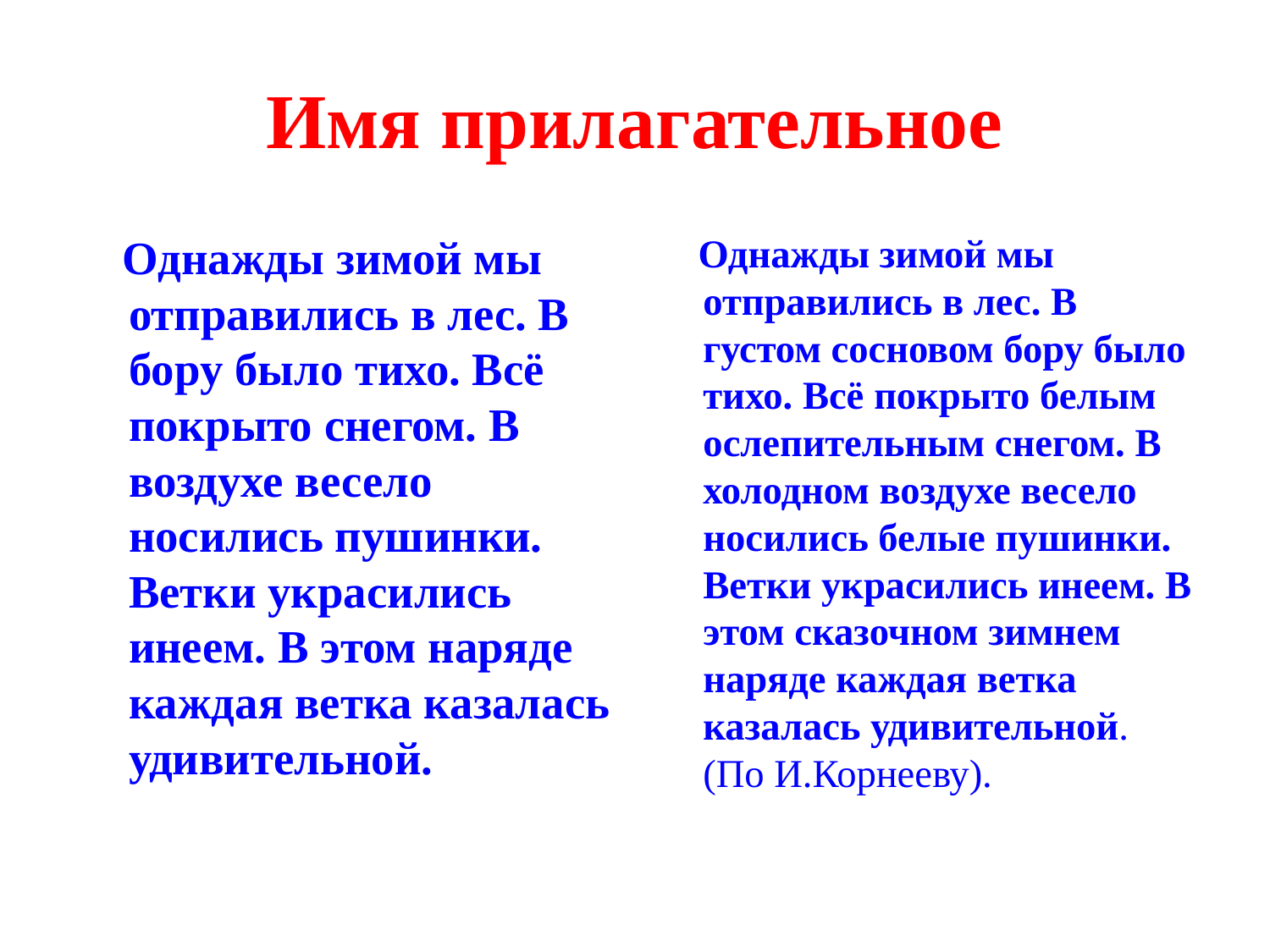

# Имя прилагательное
    Однажды зимой мы отправились в лес. В бору было тихо. Всё покрыто снегом. В воздухе весело носились пушинки. Ветки украсились инеем. В этом наряде каждая ветка казалась удивительной.

    Однажды зимой мы отправились в лес. В густом сосновом бору было тихо. Всё покрыто белым ослепительным снегом. В холодном воздухе весело носились белые пушинки. Ветки украсились инеем. В этом сказочном зимнем наряде каждая ветка казалась удивительной. (По И.Корнееву).